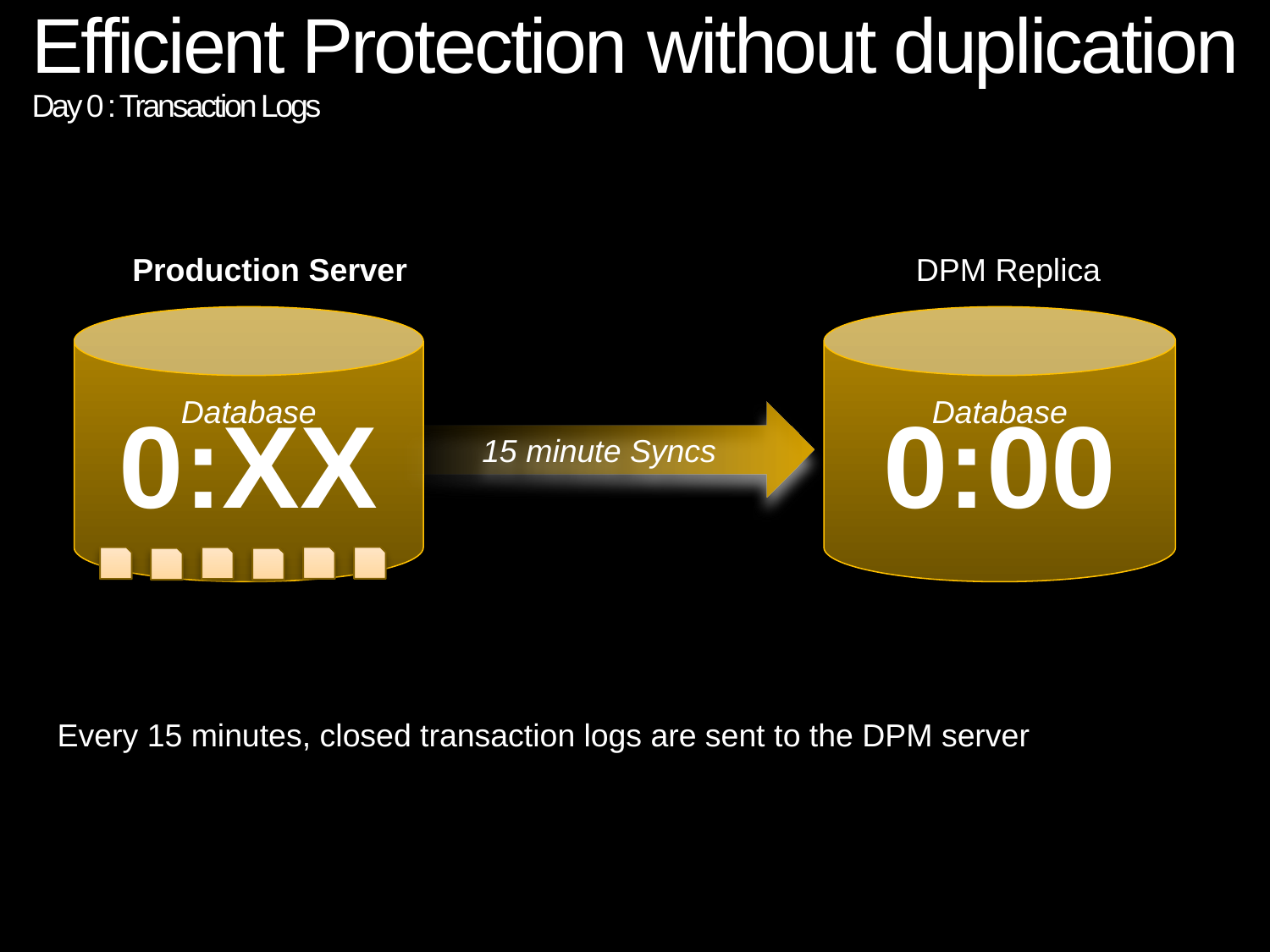

# Efficient Protection without duplication Day 0 : Transaction Logs
Production Server
DPM Replica
Database

0:XX

Database

0:00

15 minute Syncs

Every 15 minutes, closed transaction logs are sent to the DPM server